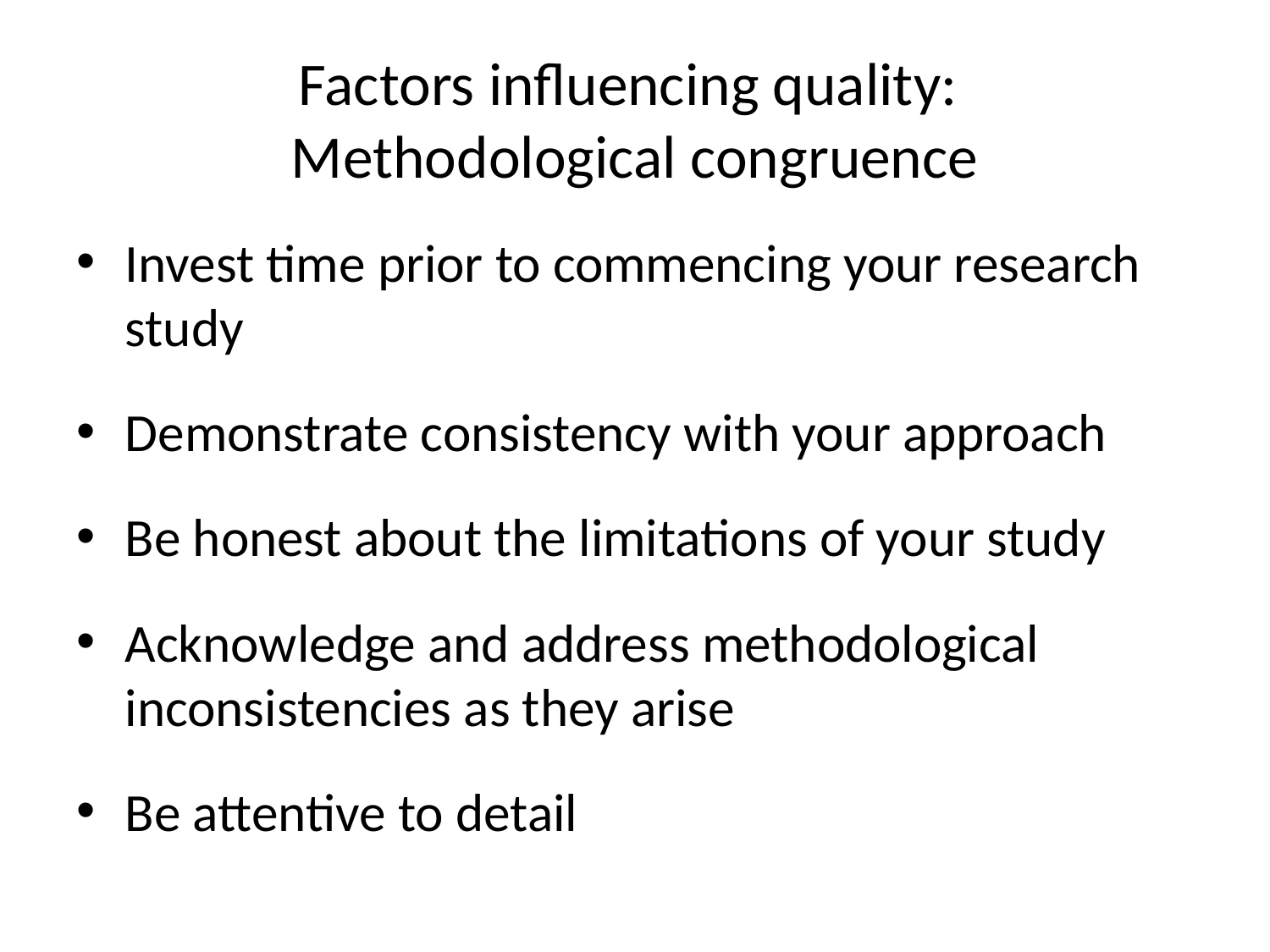

# Factors influencing quality: Methodological congruence
Invest time prior to commencing your research study
Demonstrate consistency with your approach
Be honest about the limitations of your study
Acknowledge and address methodological inconsistencies as they arise
Be attentive to detail